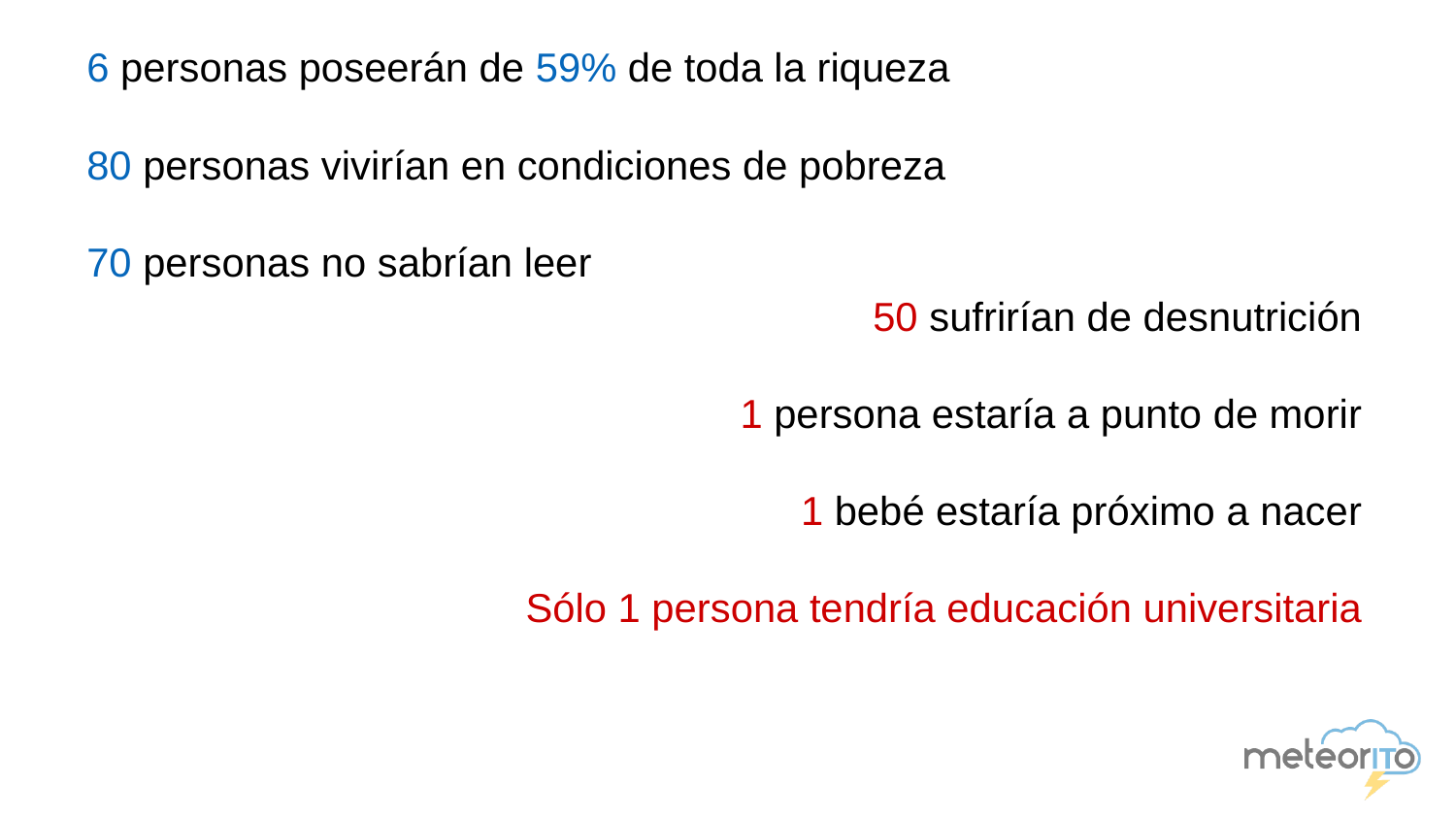

# 6 personas poseerán de 59% de toda la riqueza

80 personas vivirían en condiciones de pobreza

70 personas no sabrían leer
50 sufrirían de desnutrición

1 persona estaría a punto de morir

1 bebé estaría próximo a nacer

Sólo 1 persona tendría educación universitaria